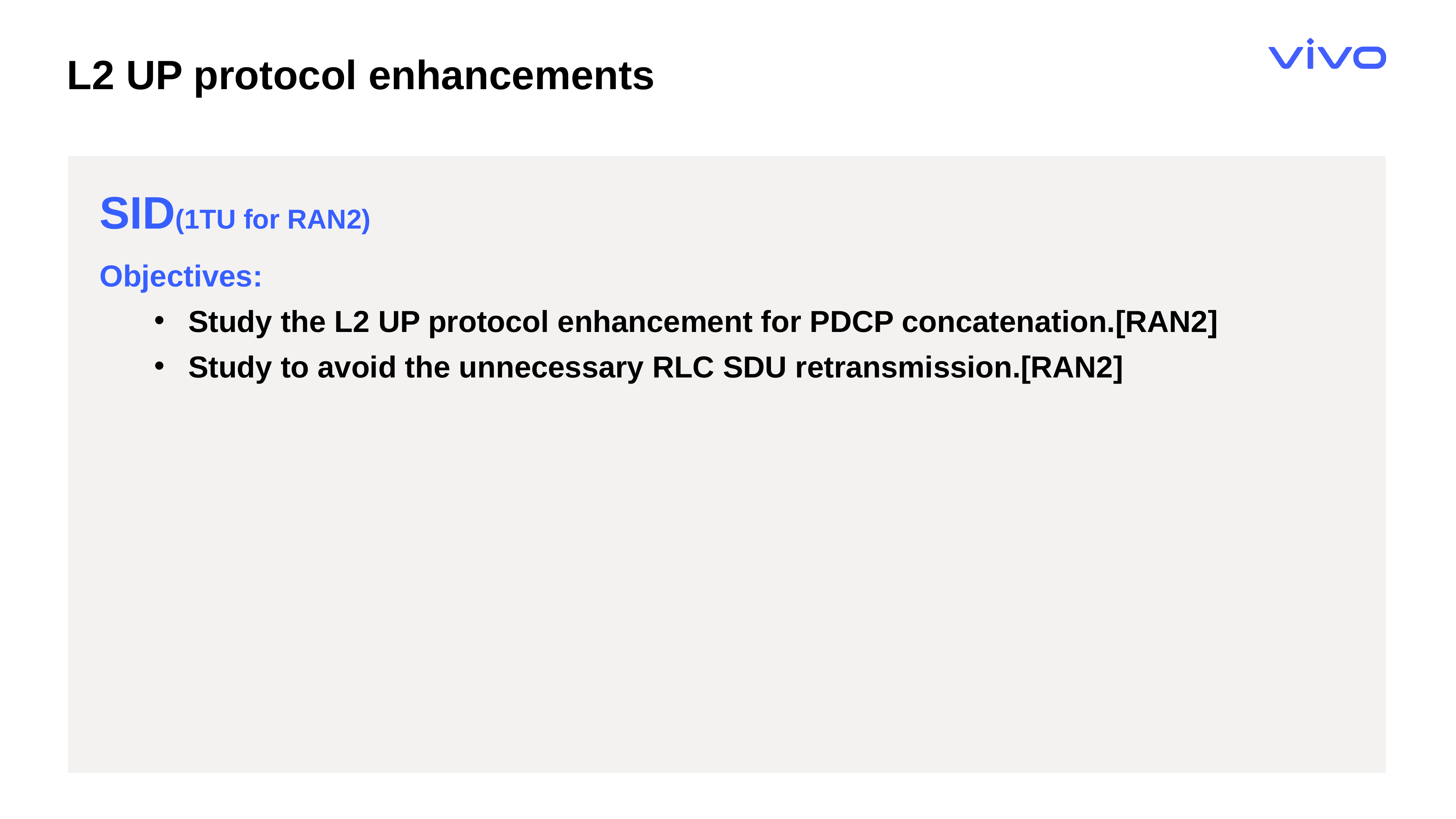

L2 UP protocol enhancements
SID(1TU for RAN2)
Objectives:
Study the L2 UP protocol enhancement for PDCP concatenation.[RAN2]
Study to avoid the unnecessary RLC SDU retransmission.[RAN2]